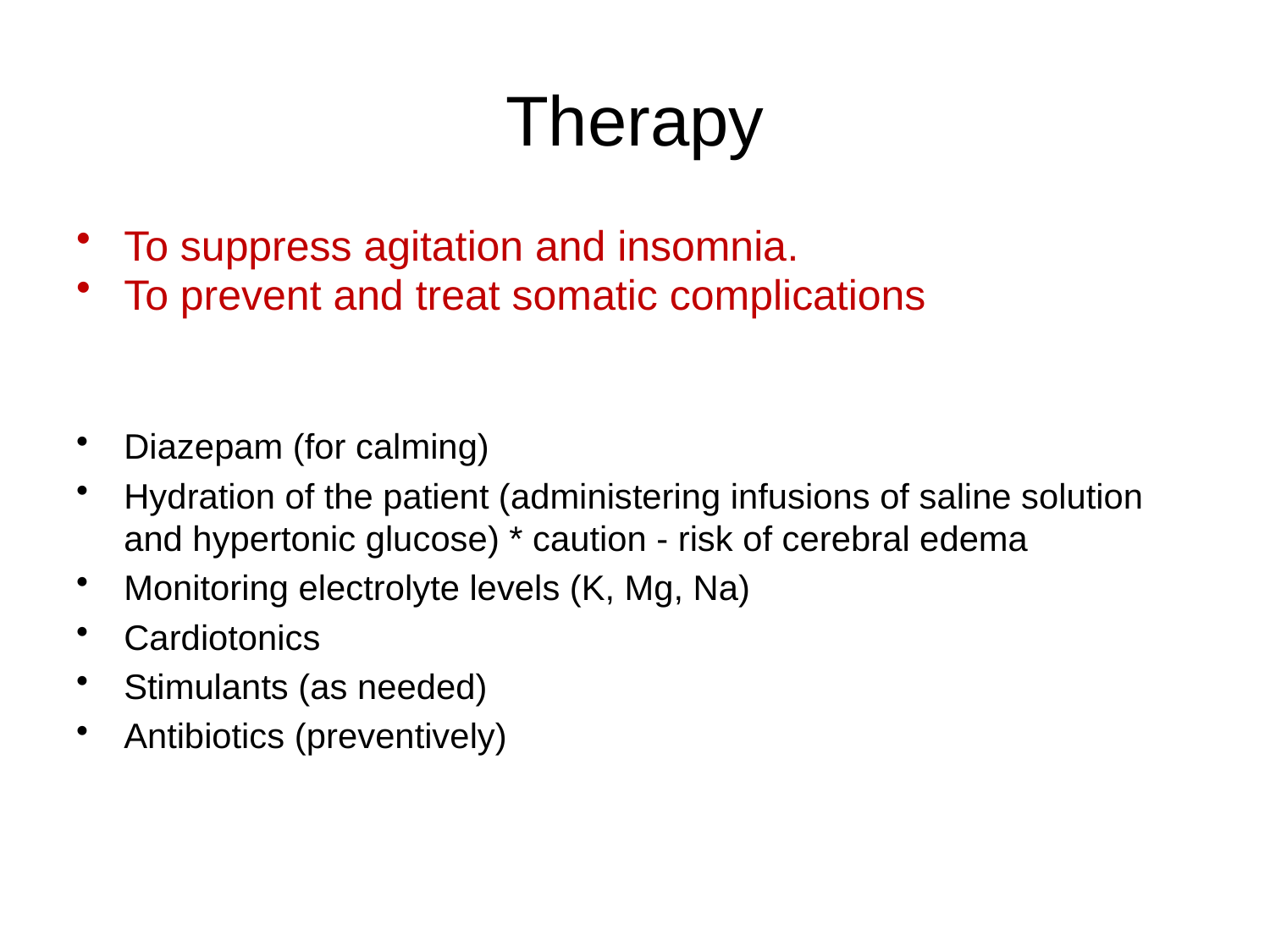

# Therapy
To suppress agitation and insomnia.
To prevent and treat somatic complications

Diazepam (for calming)
Hydration of the patient (administering infusions of saline solution and hypertonic glucose) * caution - risk of cerebral edema
Monitoring electrolyte levels (K, Mg, Na)
Cardiotonics
Stimulants (as needed)
Antibiotics (preventively)